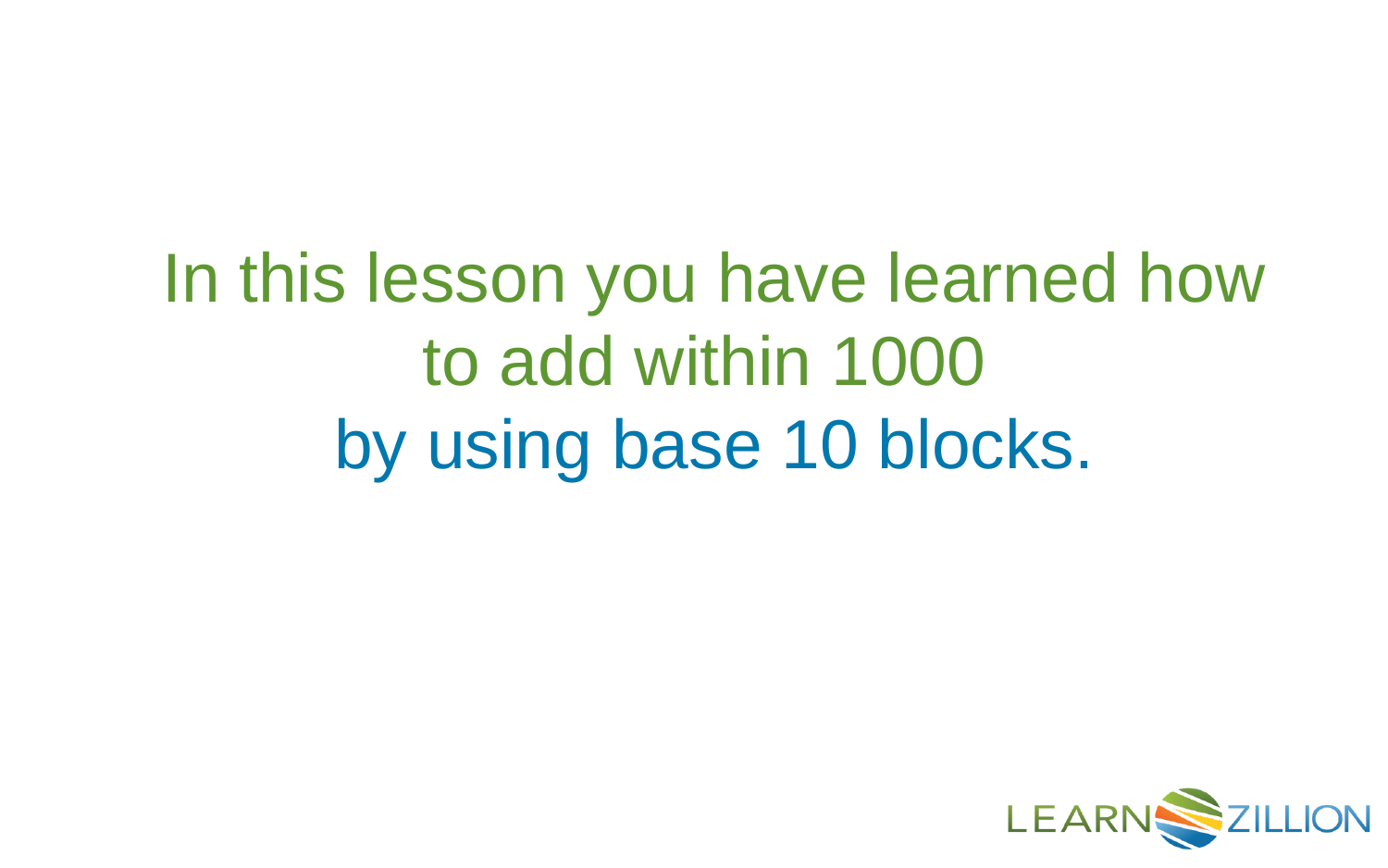

In this lesson you have learned how to add within 1000
by using base 10 blocks.